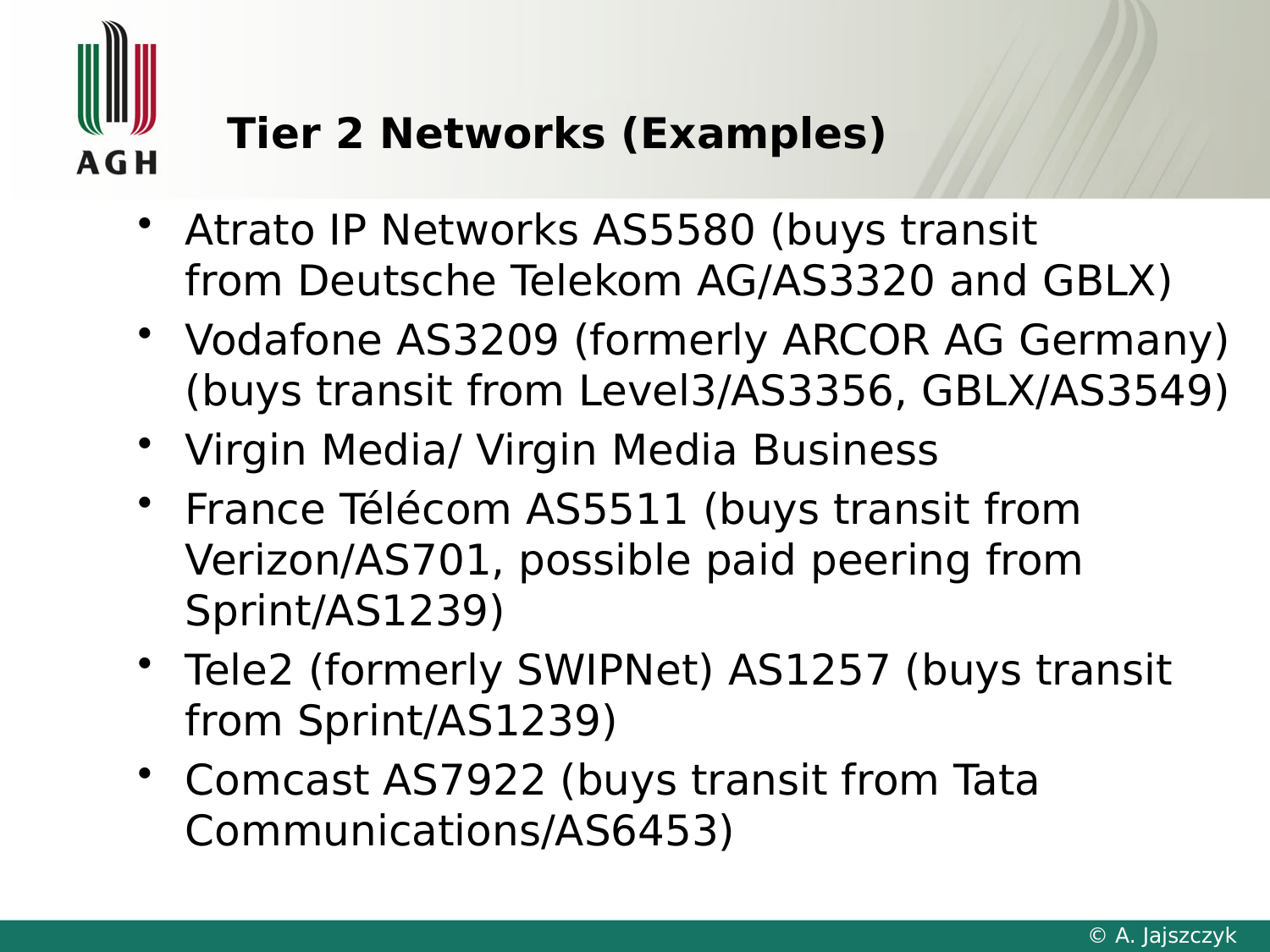

# Tier 2 Networks (Examples)
Atrato IP Networks AS5580 (buys transit
from Deutsche Telekom AG/AS3320 and GBLX)
Vodafone AS3209 (formerly ARCOR AG Germany) (buys transit from Level3/AS3356, GBLX/AS3549)
Virgin Media/ Virgin Media Business
France Télécom AS5511 (buys transit from Verizon/AS701, possible paid peering from Sprint/AS1239)
Tele2 (formerly SWIPNet) AS1257 (buys transit from Sprint/AS1239)
Comcast AS7922 (buys transit from Tata Communications/AS6453)